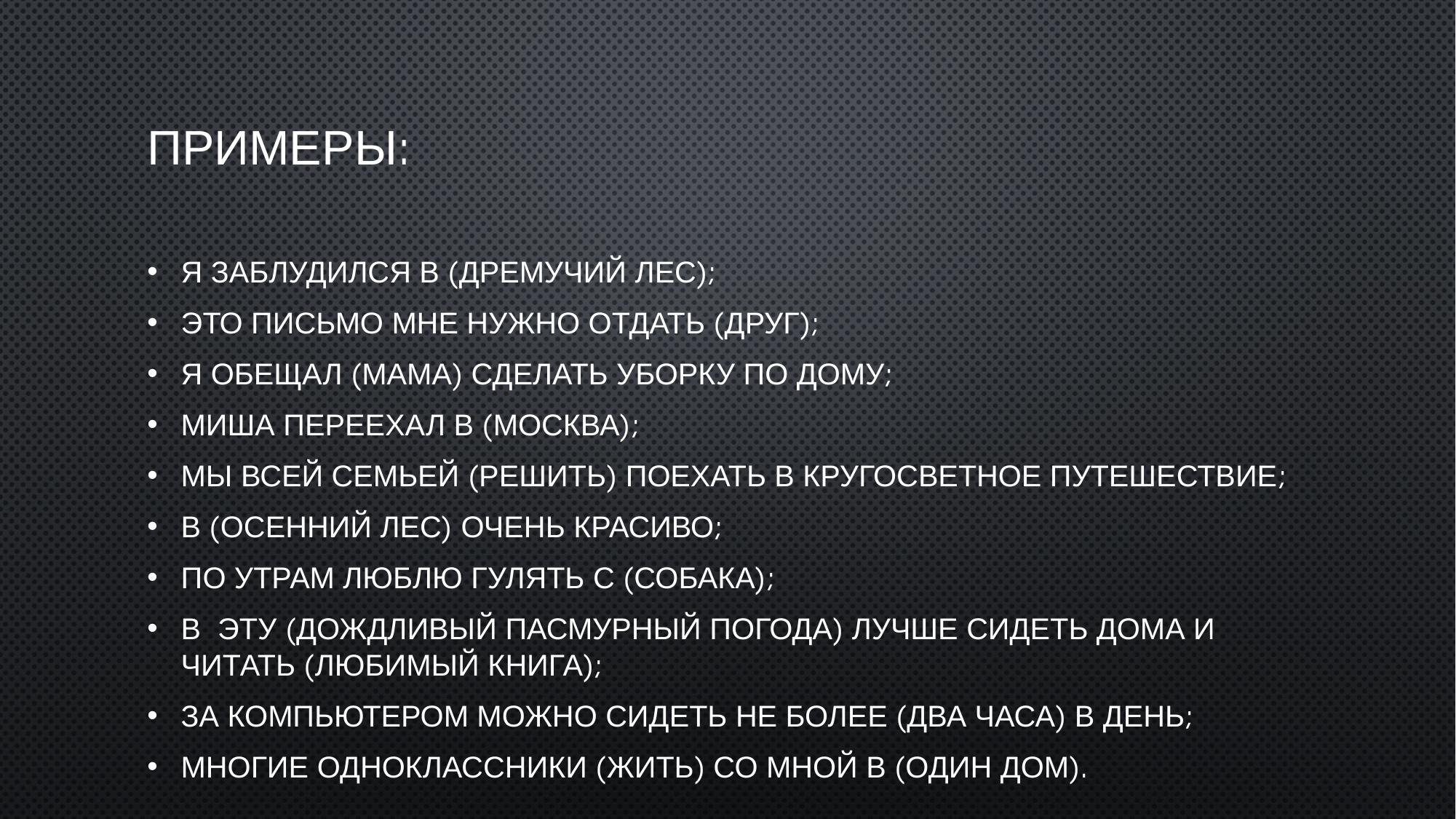

# Примеры:
Я заблудился в (дремучий лес);
Это письмо мне нужно отдать (друг);
Я обещал (мама) сделать уборку по дому;
Миша переехал в (Москва);
Мы всей семьей (решить) поехать в кругосветное путешествие;
В (осенний лес) очень красиво;
По утрам люблю гулять с (собака);
В  эту (дождливый пасмурный погода) лучше сидеть дома и читать (любимый книга);
За компьютером можно сидеть не более (два часа) в день;
Многие одноклассники (жить) со мной в (один дом).